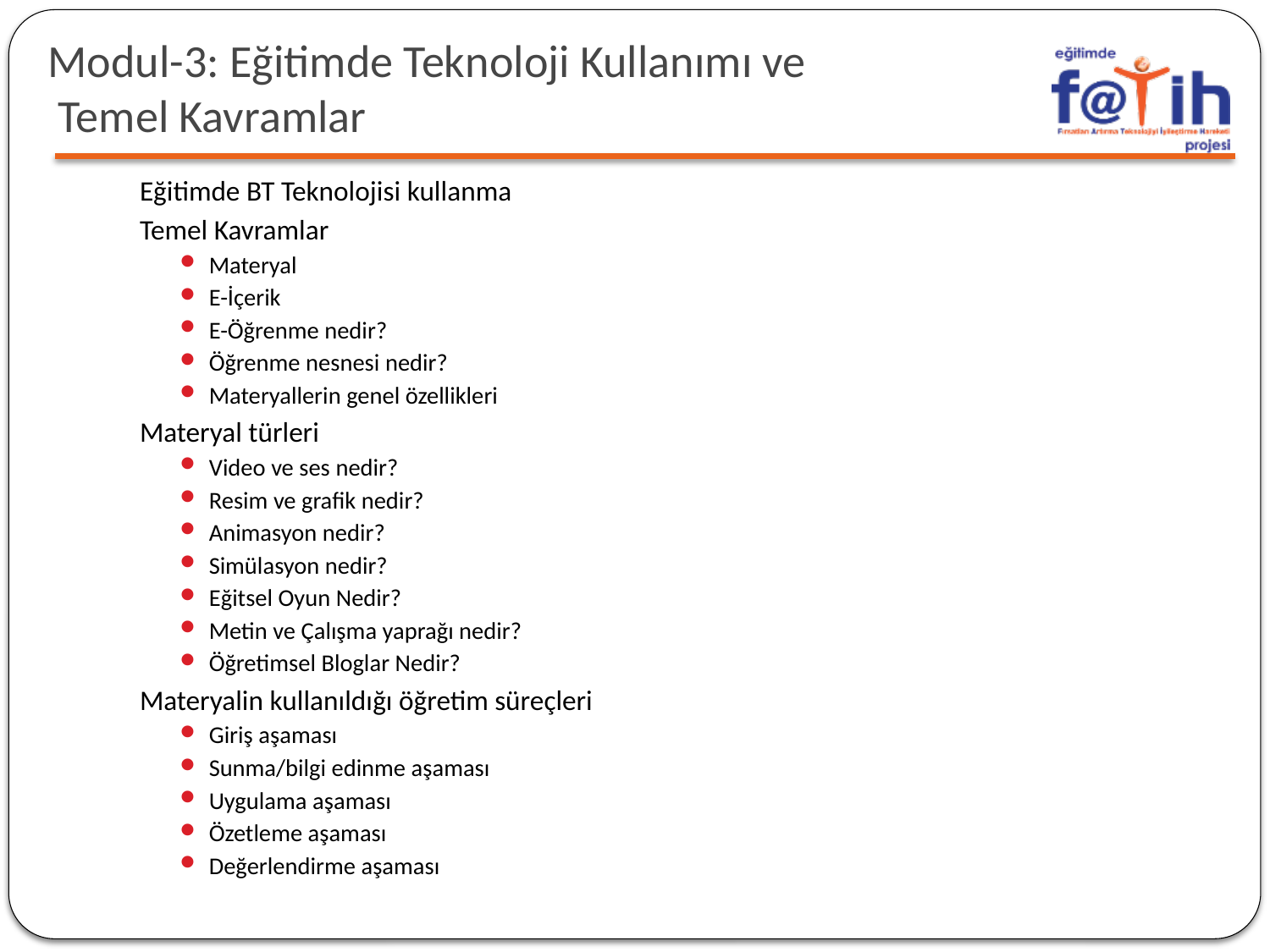

# Modul-3: Eğitimde Teknoloji Kullanımı ve Temel Kavramlar
Eğitimde BT Teknolojisi kullanma
Temel Kavramlar
Materyal
E-İçerik
E-Öğrenme nedir?
Öğrenme nesnesi nedir?
Materyallerin genel özellikleri
Materyal türleri
Video ve ses nedir?
Resim ve grafik nedir?
Animasyon nedir?
Simülasyon nedir?
Eğitsel Oyun Nedir?
Metin ve Çalışma yaprağı nedir?
Öğretimsel Bloglar Nedir?
Materyalin kullanıldığı öğretim süreçleri
Giriş aşaması
Sunma/bilgi edinme aşaması
Uygulama aşaması
Özetleme aşaması
Değerlendirme aşaması